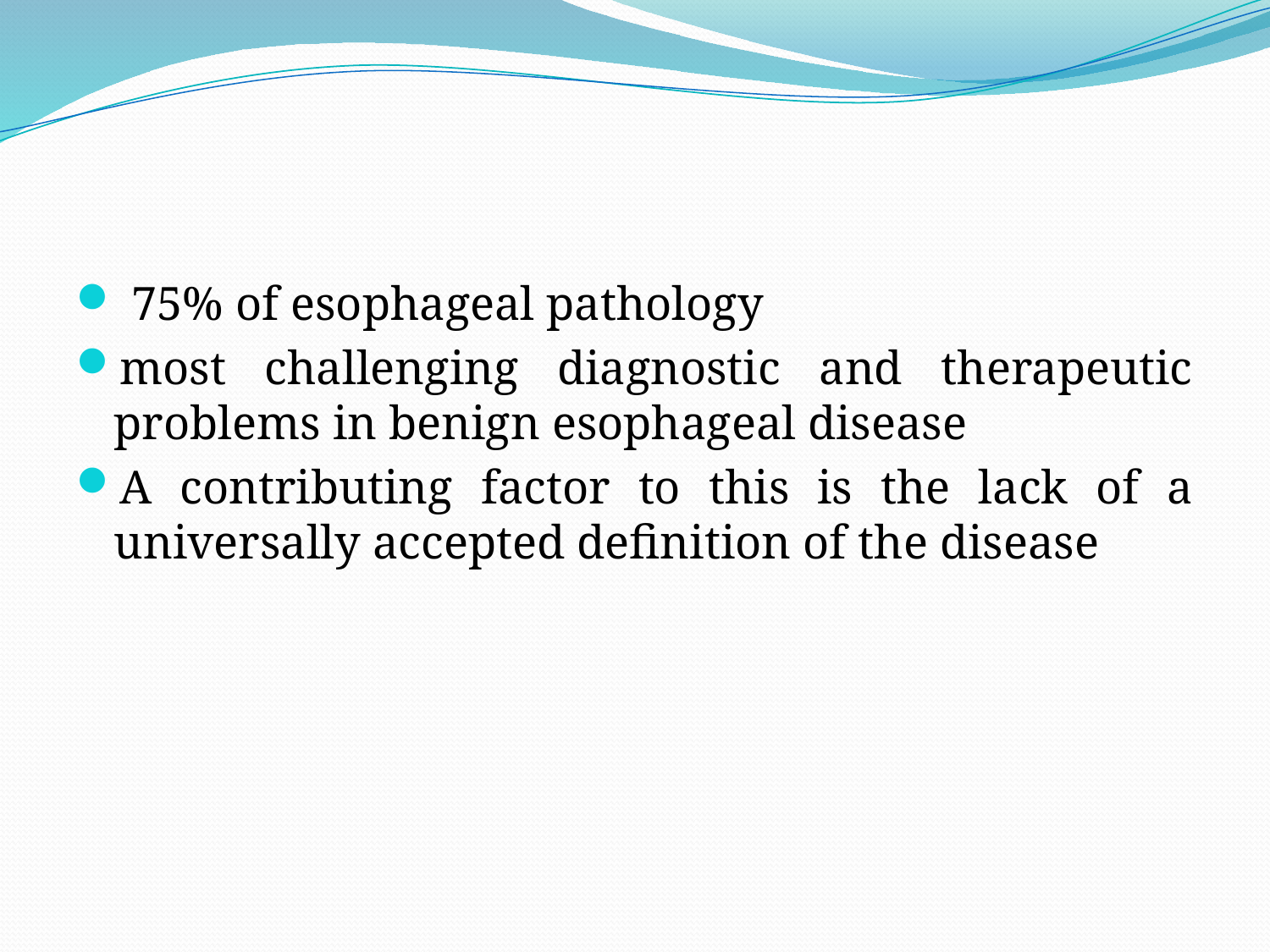

#
 75% of esophageal pathology
most challenging diagnostic and therapeutic problems in benign esophageal disease
A contributing factor to this is the lack of a universally accepted definition of the disease